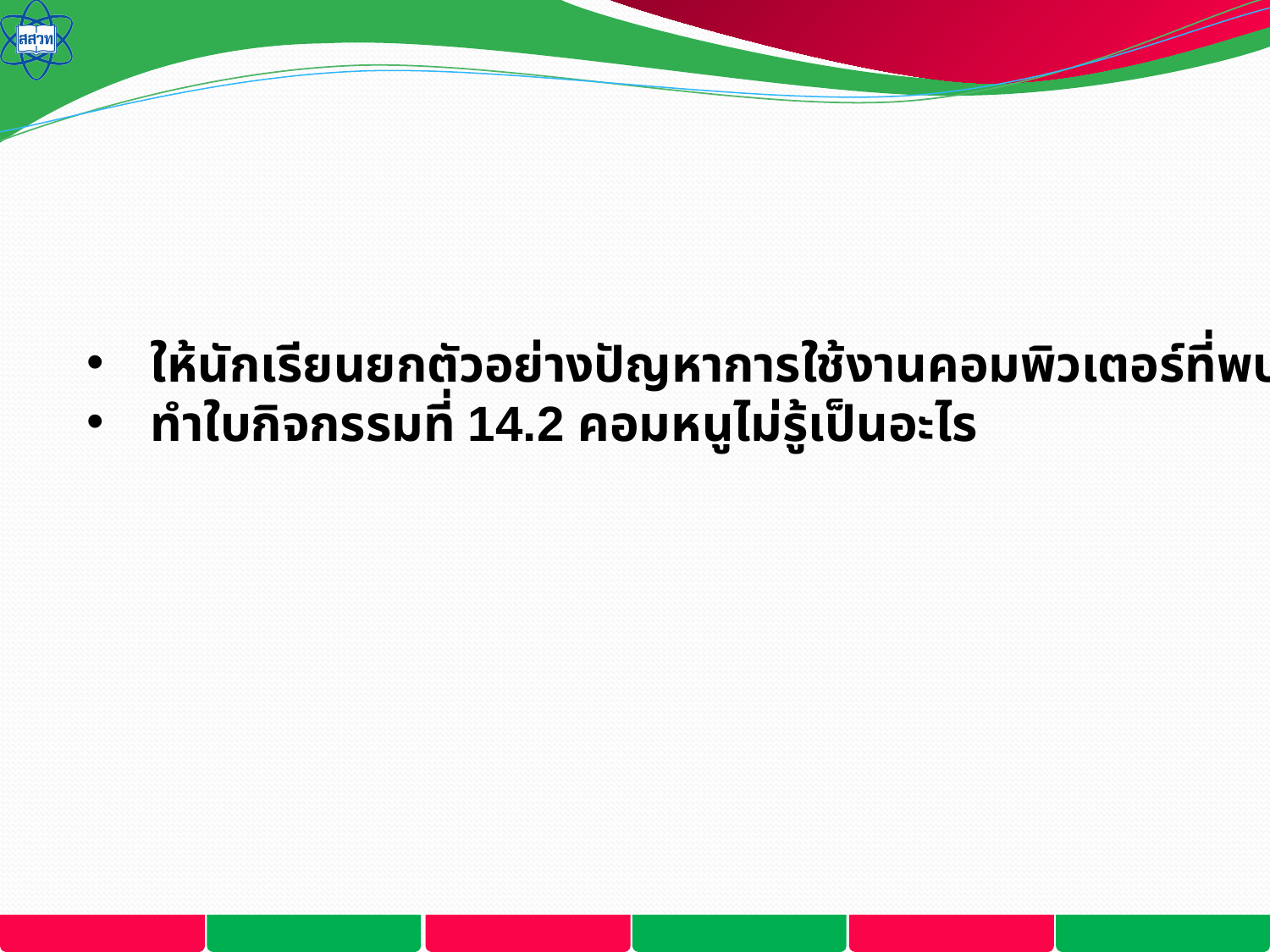

ให้นักเรียนยกตัวอย่างปัญหาการใช้งานคอมพิวเตอร์ที่พบ
ทำใบกิจกรรมที่ 14.2 คอมหนูไม่รู้เป็นอะไร